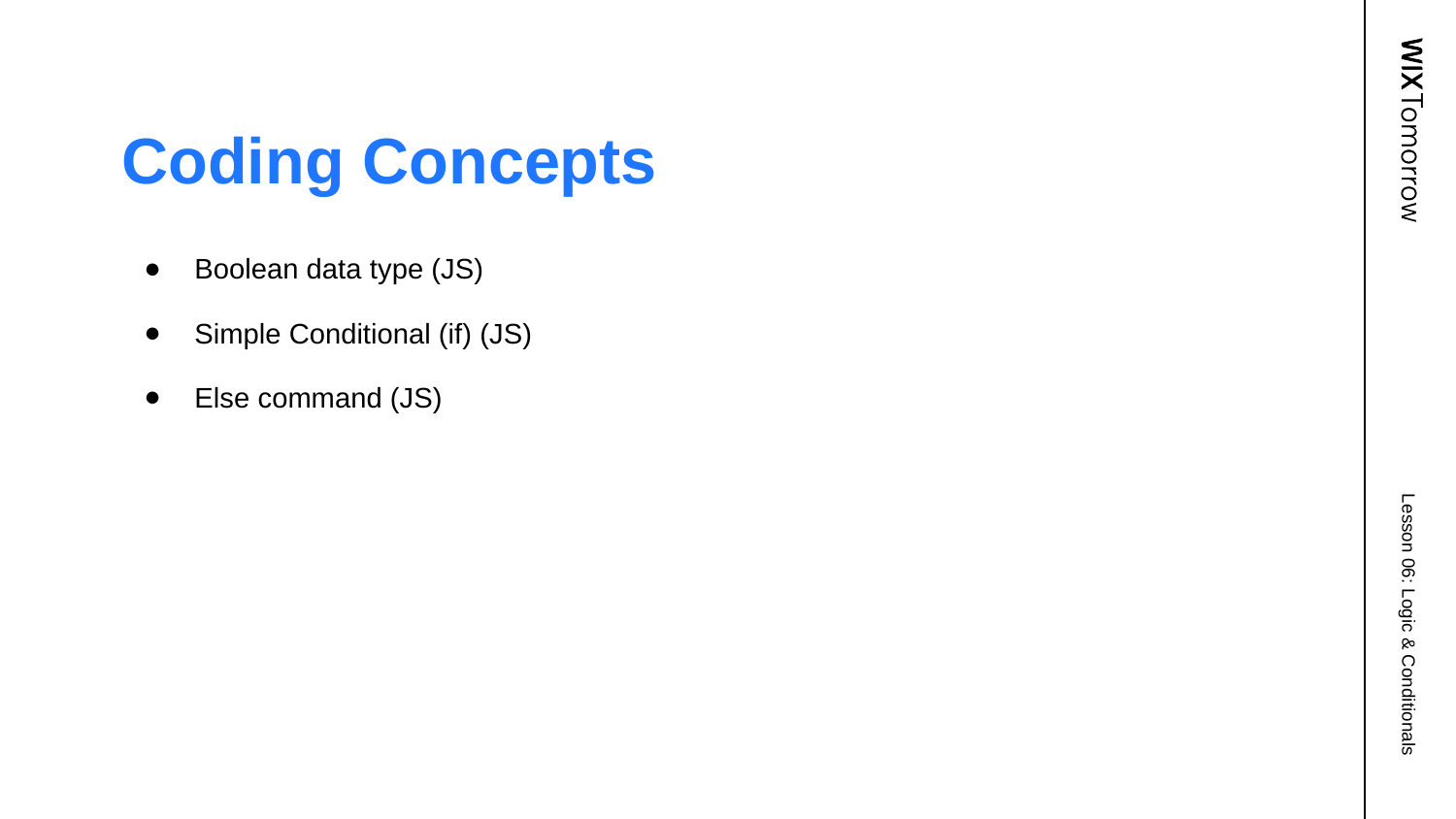

# Coding Concepts
Boolean data type (JS)
Simple Conditional (if) (JS)
Else command (JS)